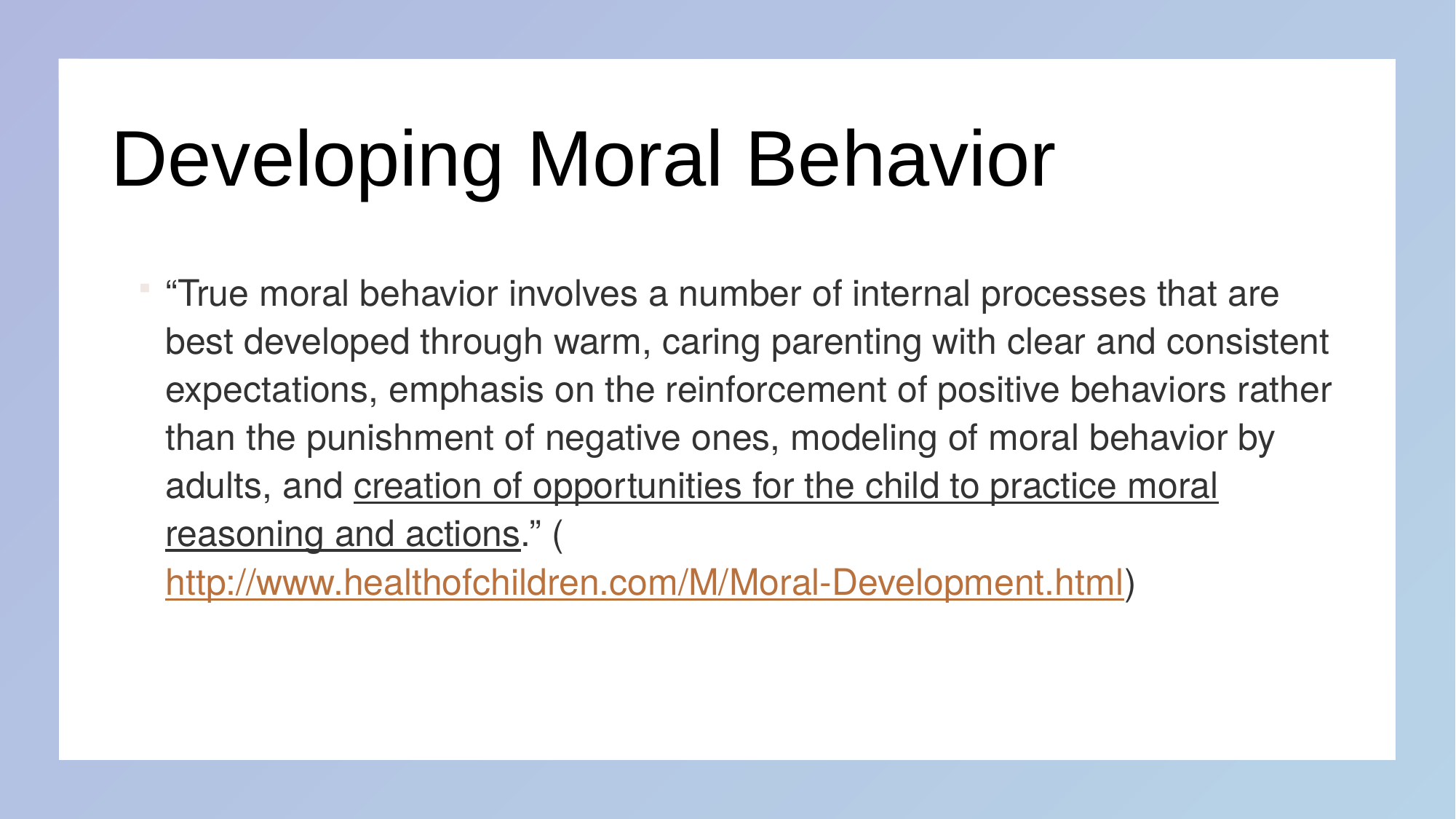

# Developing Moral Behavior
“True moral behavior involves a number of internal processes that are best developed through warm, caring parenting with clear and consistent expectations, emphasis on the reinforcement of positive behaviors rather than the punishment of negative ones, modeling of moral behavior by adults, and creation of opportunities for the child to practice moral reasoning and actions.” (http://www.healthofchildren.com/M/Moral-Development.html)